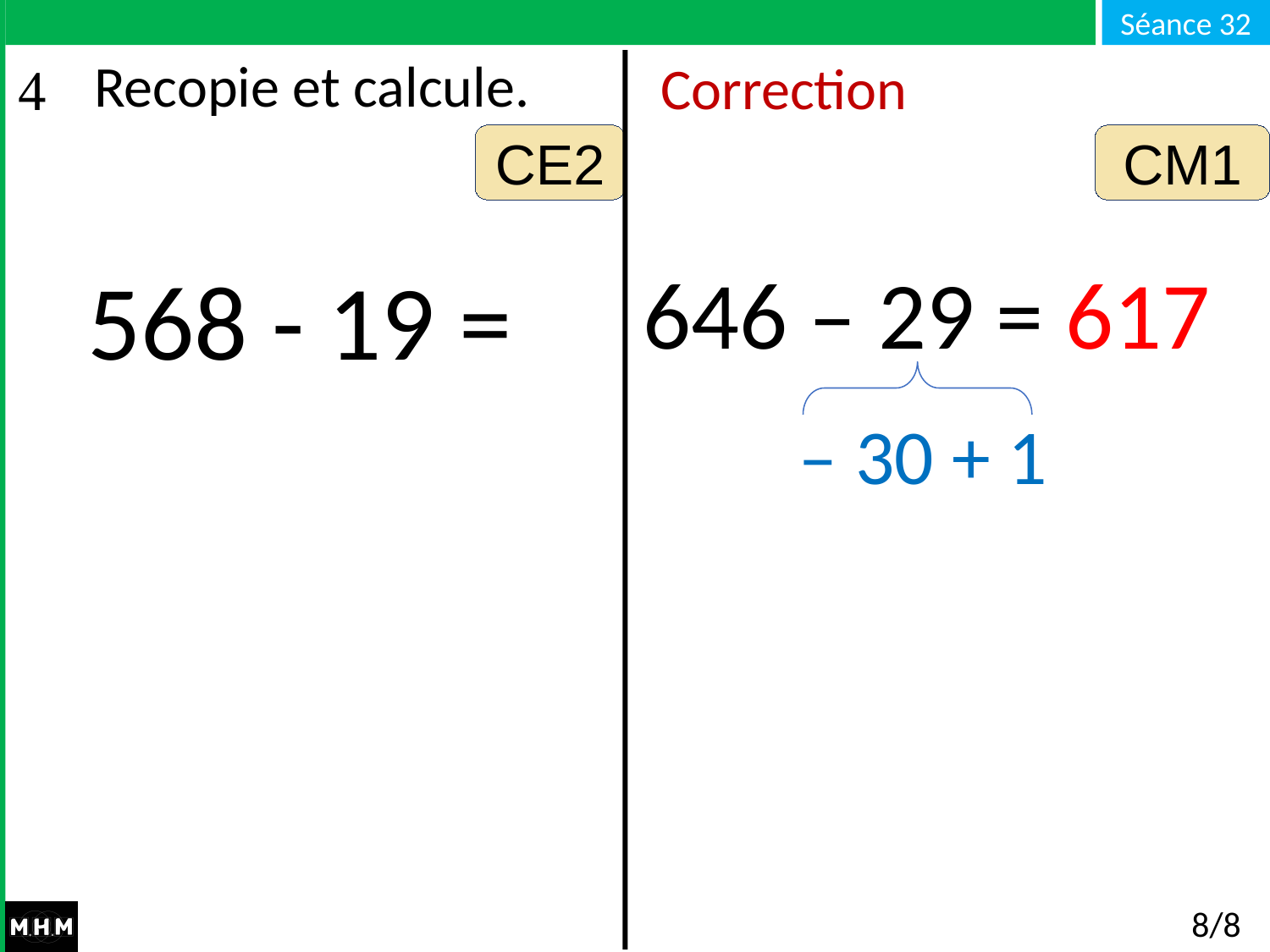

# Recopie et calcule.
Correction
CE2
CM1
568 - 19 =
646 – 29 = 617

– 30 + 1
8/8